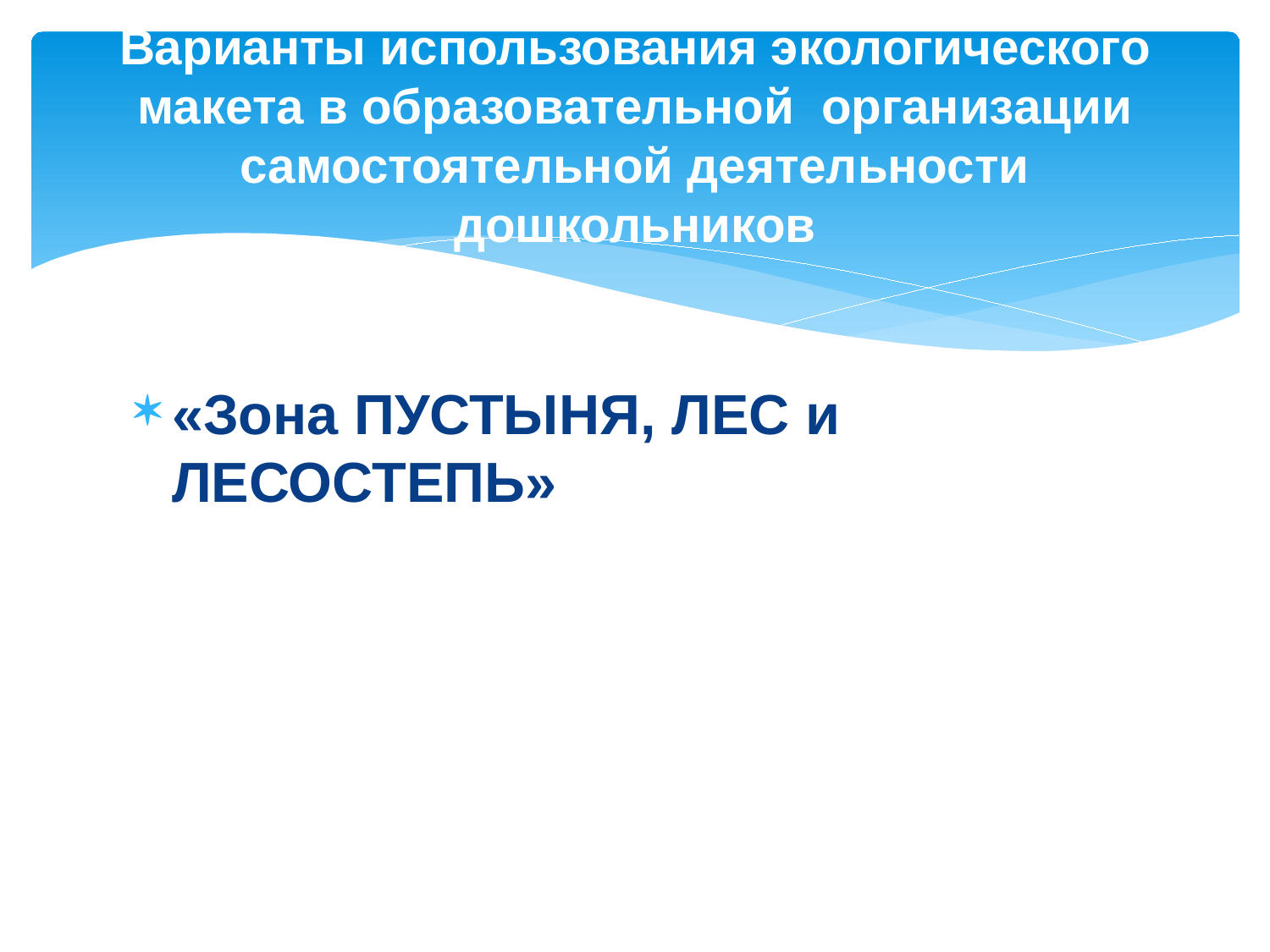

# Варианты использования экологического макета в образовательной  организации самостоятельной деятельности дошкольников
«Зона ПУСТЫНЯ, ЛЕС и ЛЕСОСТЕПЬ»